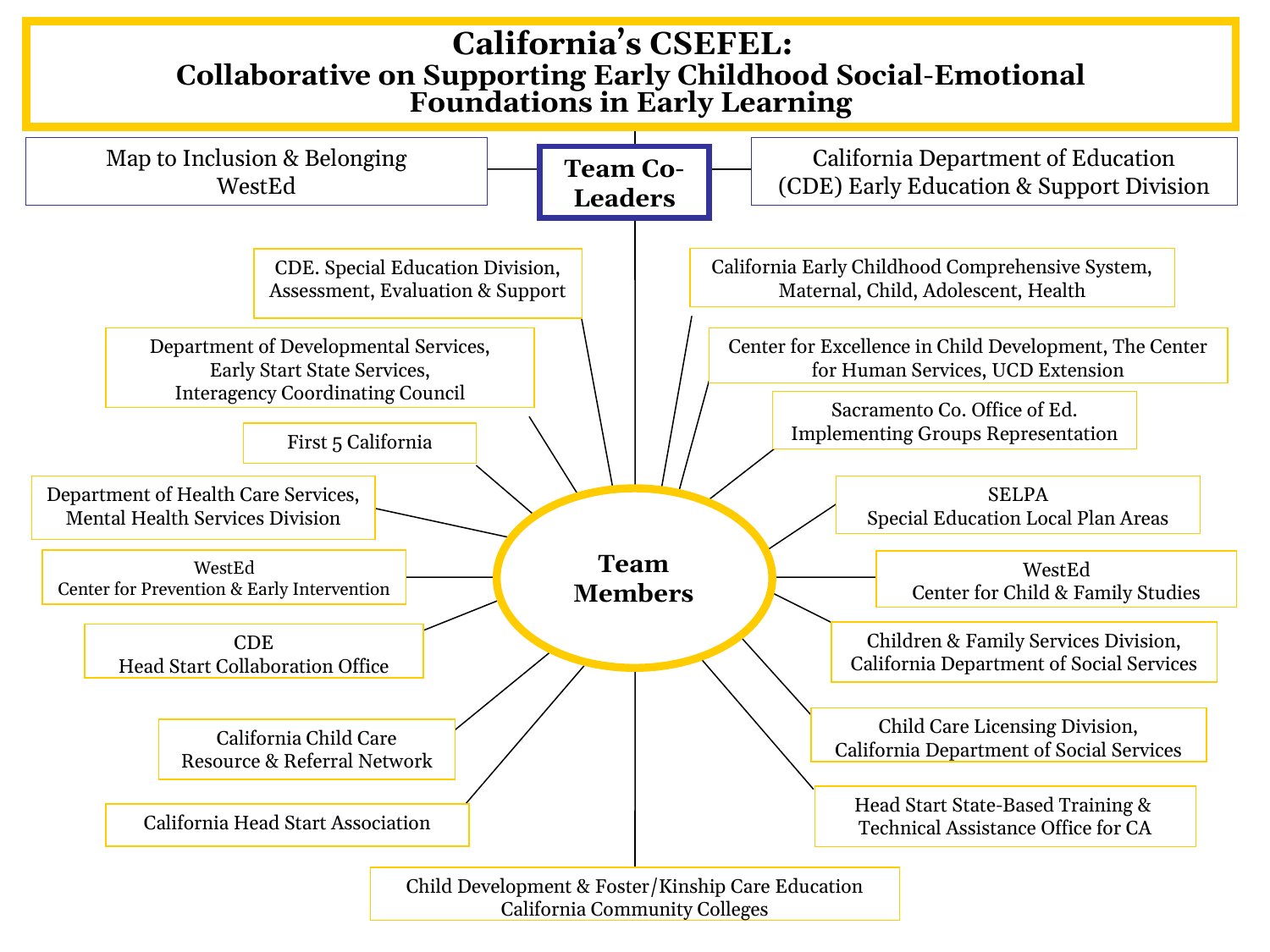

# California’s CSEFEL: Collaborative on Supporting Early Childhood Social-Emotional Foundations in Early Learning

Map to Inclusion & Belonging
WestEd
California Department of Education
(CDE) Early Education & Support Division
Team Co-Leaders

California Early Childhood Comprehensive System, Maternal, Child, Adolescent, Health
CDE. Special Education Division, Assessment, Evaluation & Support

Department of Developmental Services,
Early Start State Services,
Interagency Coordinating Council
Center for Excellence in Child Development, The Center for Human Services, UCD Extension

Sacramento Co. Office of Ed.
Implementing Groups Representation

First 5 California

Department of Health Care Services, Mental Health Services Division
SELPA
Special Education Local Plan Areas

Team
Members
WestEd
Center for Prevention & Early Intervention
WestEd
Center for Child & Family Studies

Children & Family Services Division,
California Department of Social Services
CDE
Head Start Collaboration Office

Child Care Licensing Division,
California Department of Social Services
California Child Care
Resource & Referral Network
Head Start State-Based Training &
Technical Assistance Office for CA

California Head Start Association
Child Development & Foster/Kinship Care Education
California Community Colleges